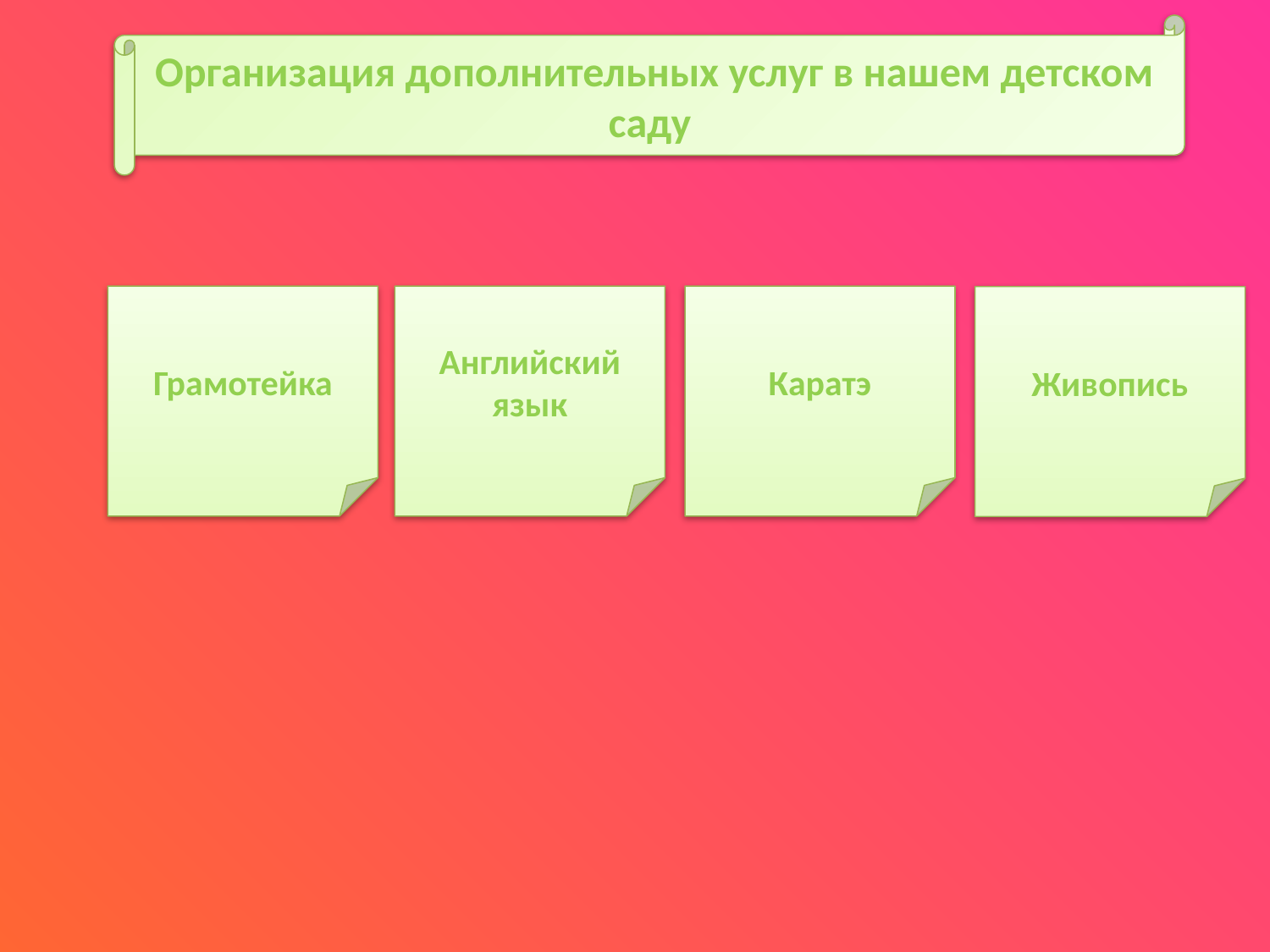

Организация дополнительных услуг в нашем детском саду
Грамотейка
Английский язык
Каратэ
Живопись